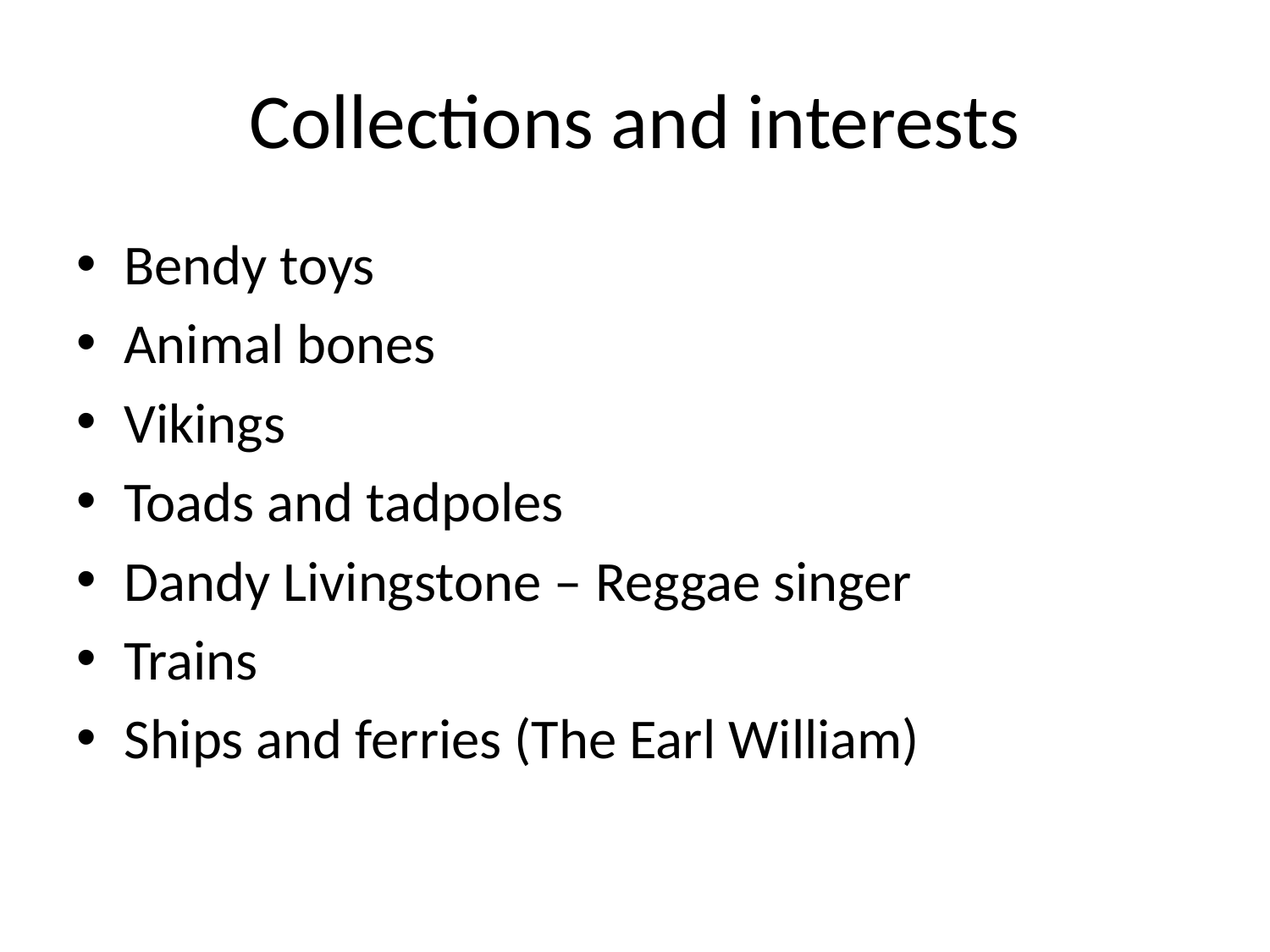

# Collections and interests
Bendy toys
Animal bones
Vikings
Toads and tadpoles
Dandy Livingstone – Reggae singer
Trains
Ships and ferries (The Earl William)